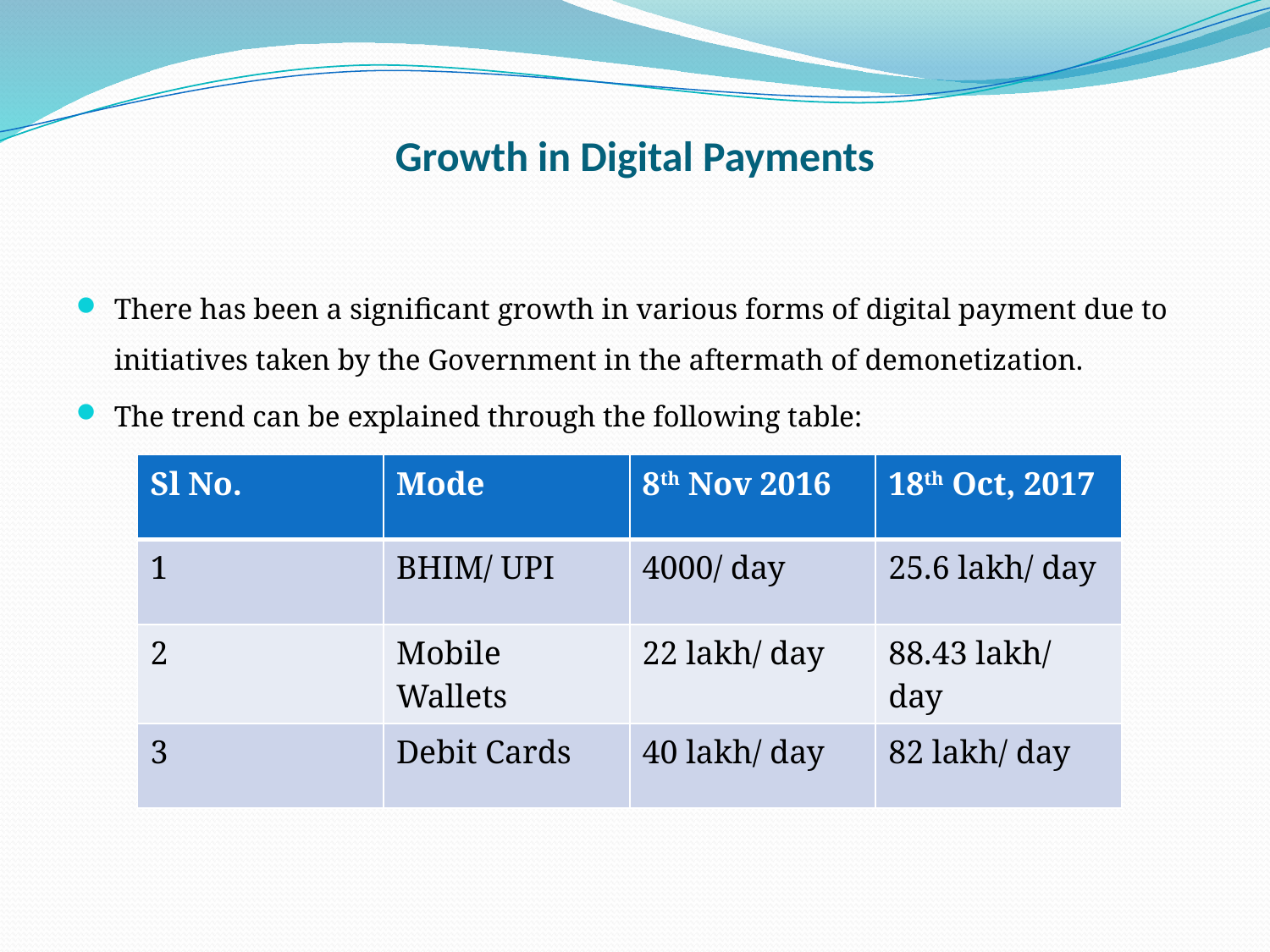

# Growth in Digital Payments
There has been a significant growth in various forms of digital payment due to initiatives taken by the Government in the aftermath of demonetization.
The trend can be explained through the following table:

| Sl No. | Mode | 8th Nov 2016 | 18th Oct, 2017 |
| --- | --- | --- | --- |
| 1 | BHIM/ UPI | 4000/ day | 25.6 lakh/ day |
| 2 | Mobile Wallets | 22 lakh/ day | 88.43 lakh/ day |
| 3 | Debit Cards | 40 lakh/ day | 82 lakh/ day |